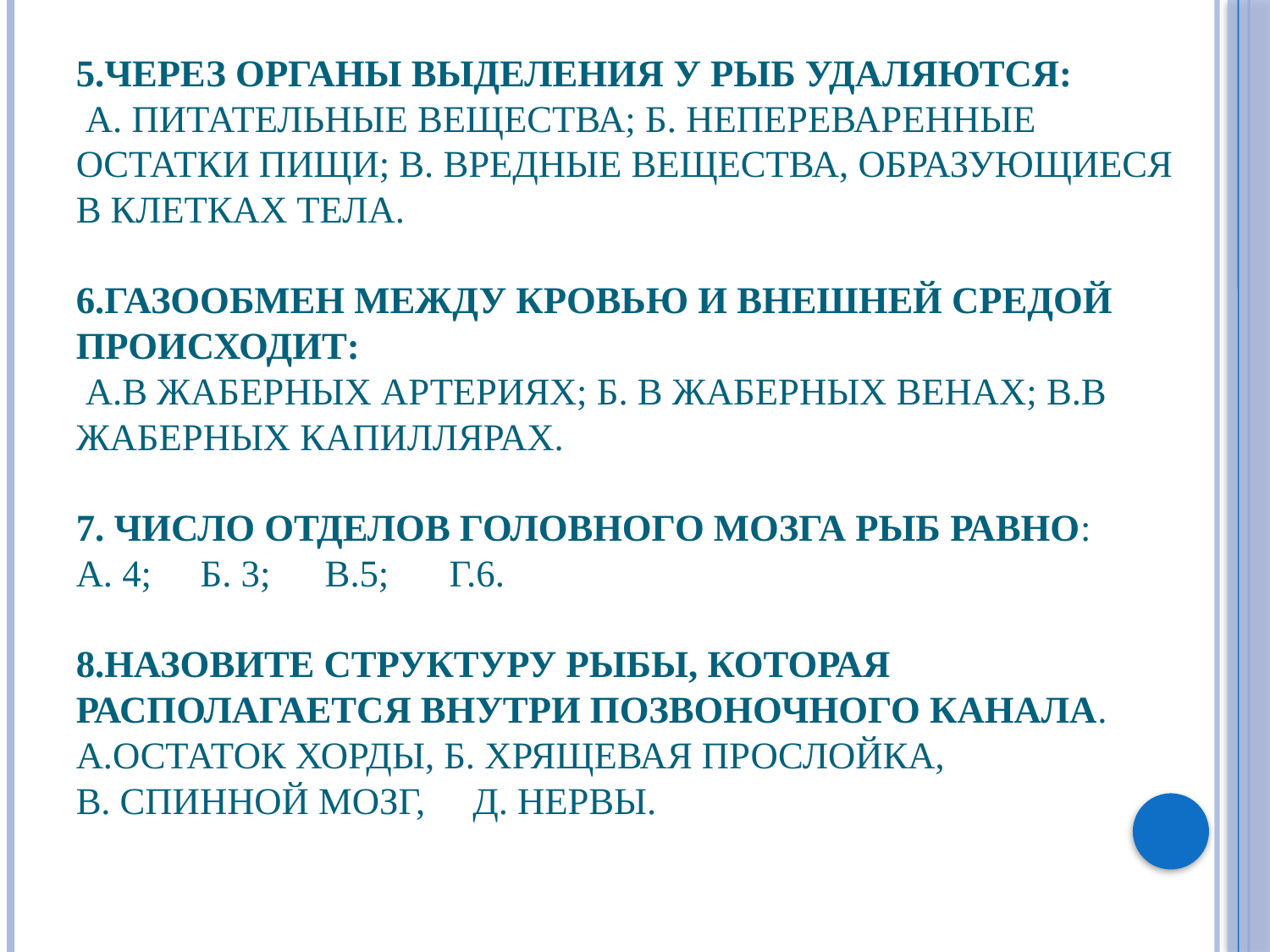

# 5.Через органы выделения у рыб удаляются: А. питательные вещества; Б. непереваренные остатки пищи; В. вредные вещества, образующиеся в клетках тела. 6.Газообмен между кровью и внешней средой происходит: А.в жаберных артериях; Б. в жаберных венах; В.в жаберных капиллярах. 7. Число отделов головного мозга рыб равно: А. 4; 		Б. 3; 		В.5; 		Г.6. 8.Назовите структуру рыбы, которая располагается внутри позвоночного канала. А.Остаток хорды, Б. Хрящевая прослойка, В. Спинной мозг,     Д. Нервы.